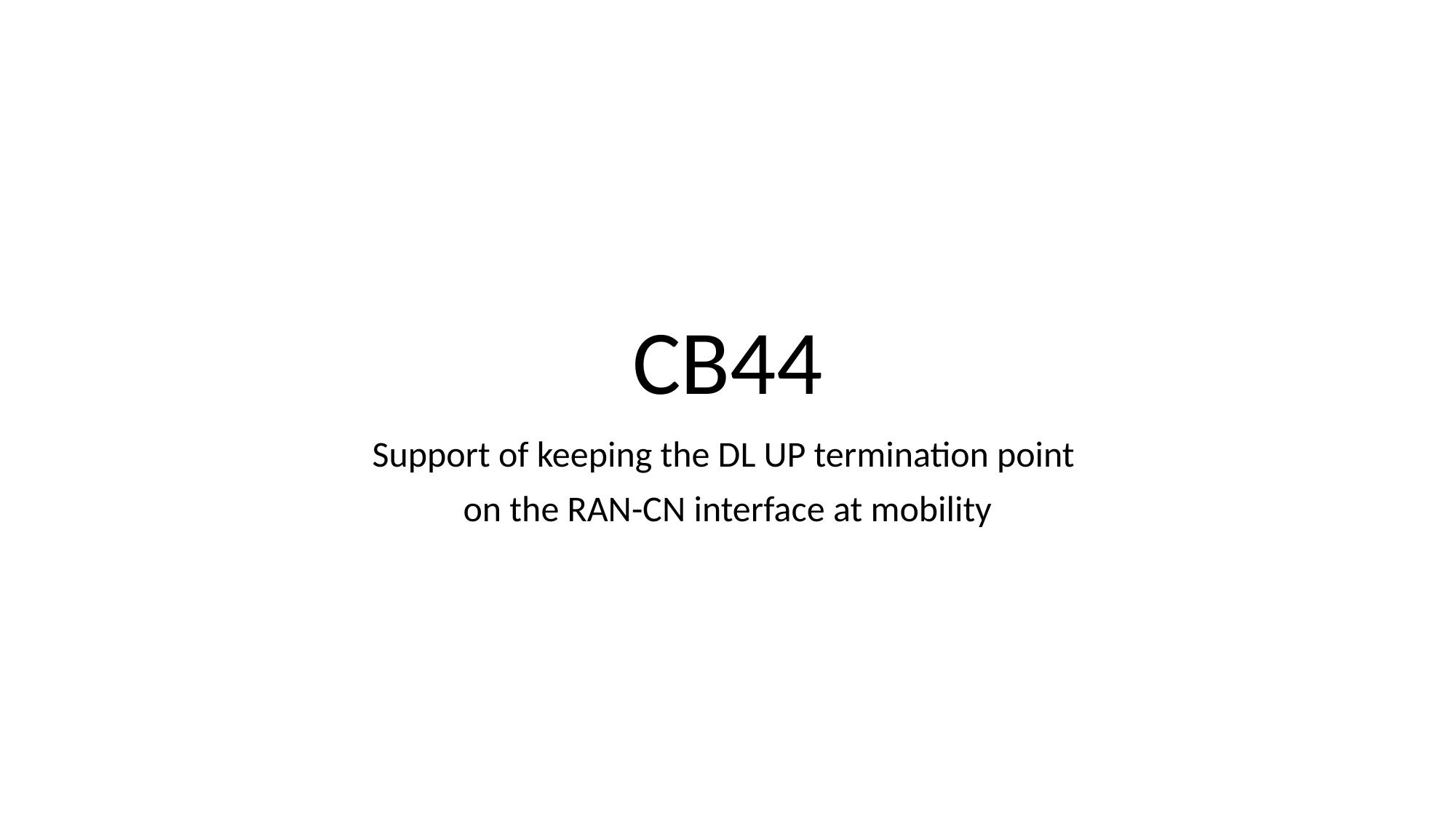

# CB44
Support of keeping the DL UP termination point
on the RAN-CN interface at mobility